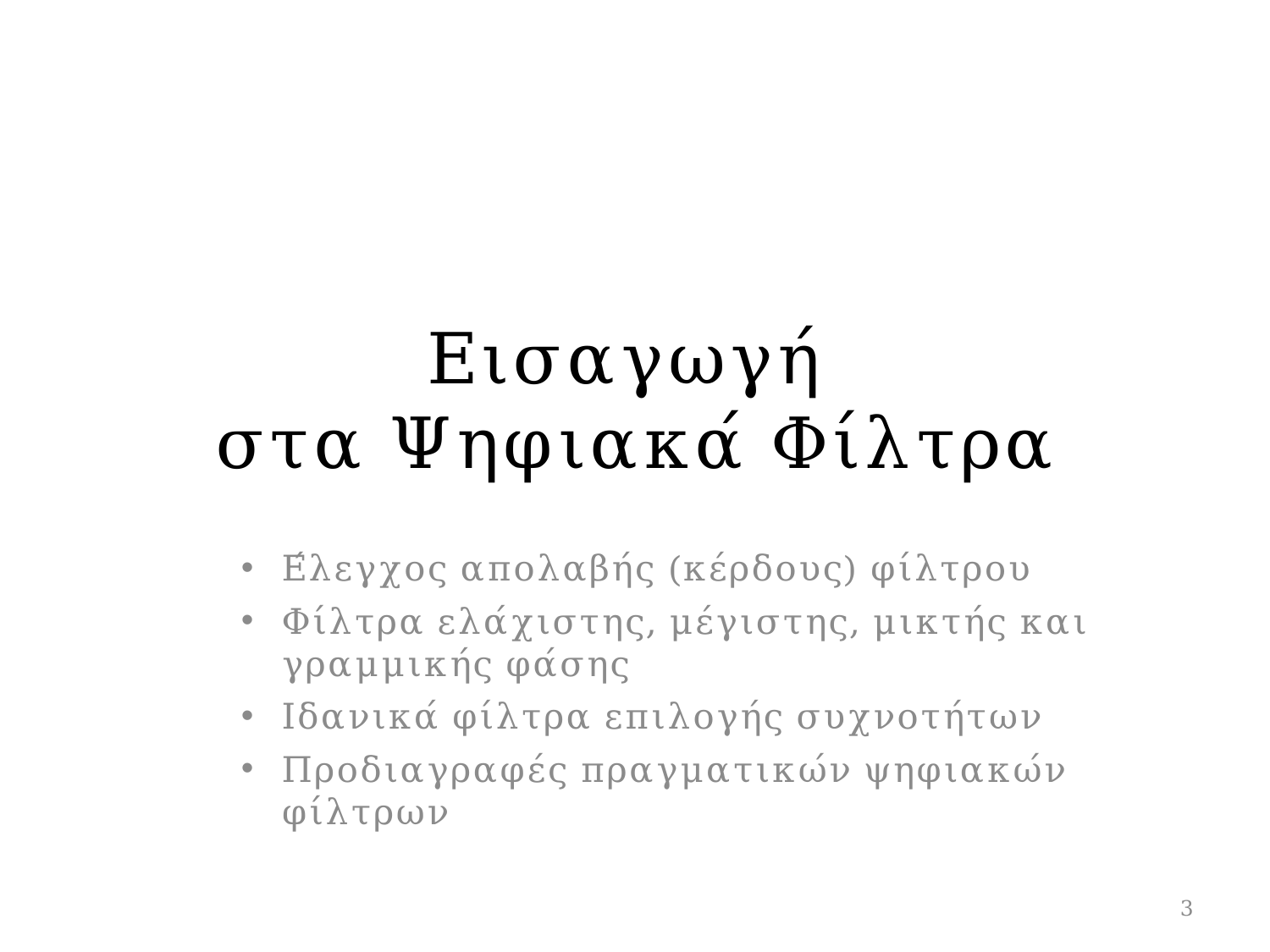

# Εισαγωγή στα Ψηφιακά Φίλτρα
Έλεγχος απολαβής (κέρδους) φίλτρου
Φίλτρα ελάχιστης, μέγιστης, μικτής και γραμμικής φάσης
Ιδανικά φίλτρα επιλογής συχνοτήτων
Προδιαγραφές πραγματικών ψηφιακών φίλτρων
3